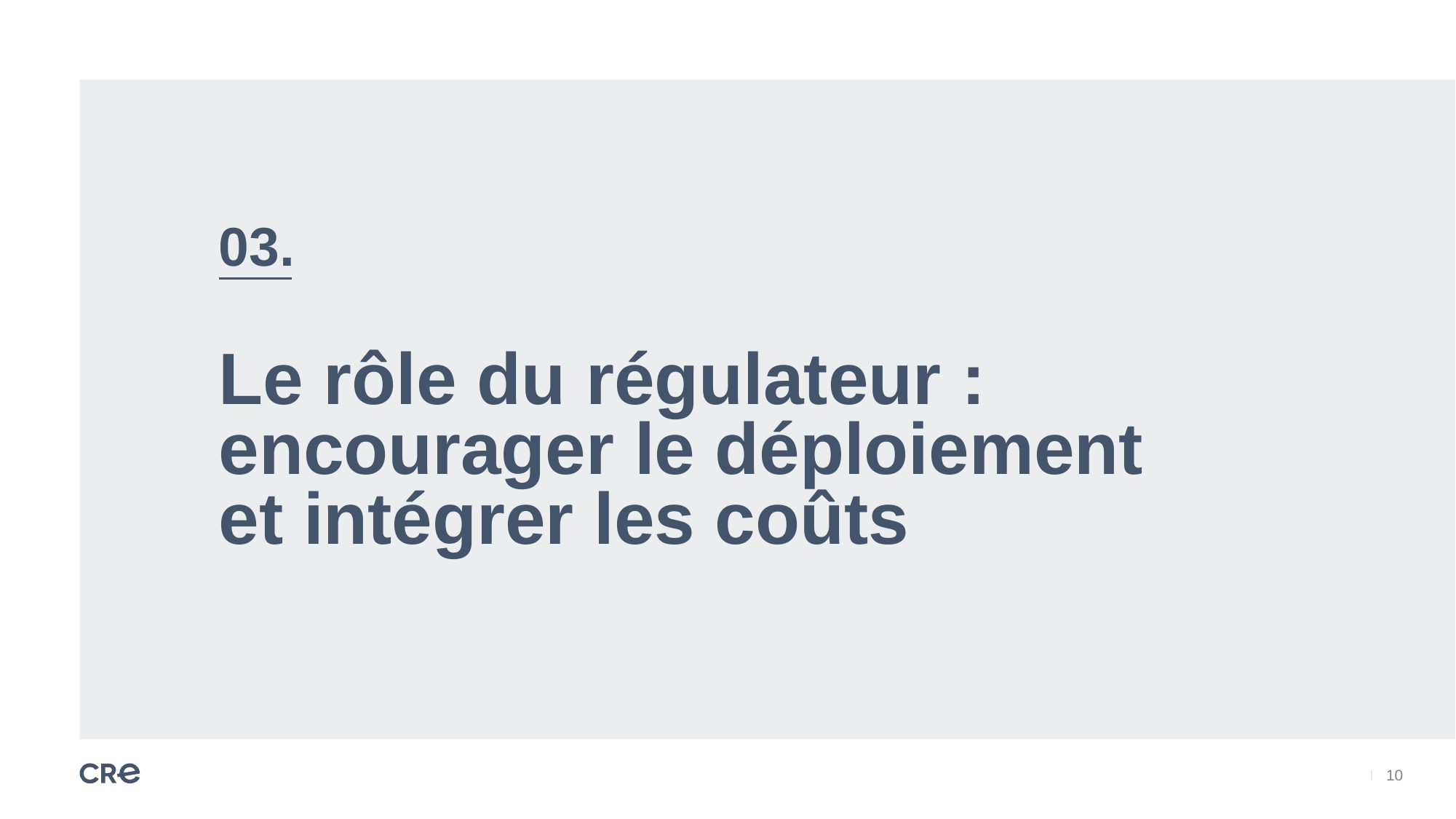

03.
# Le rôle du régulateur : encourager le déploiement et intégrer les coûts
I   10